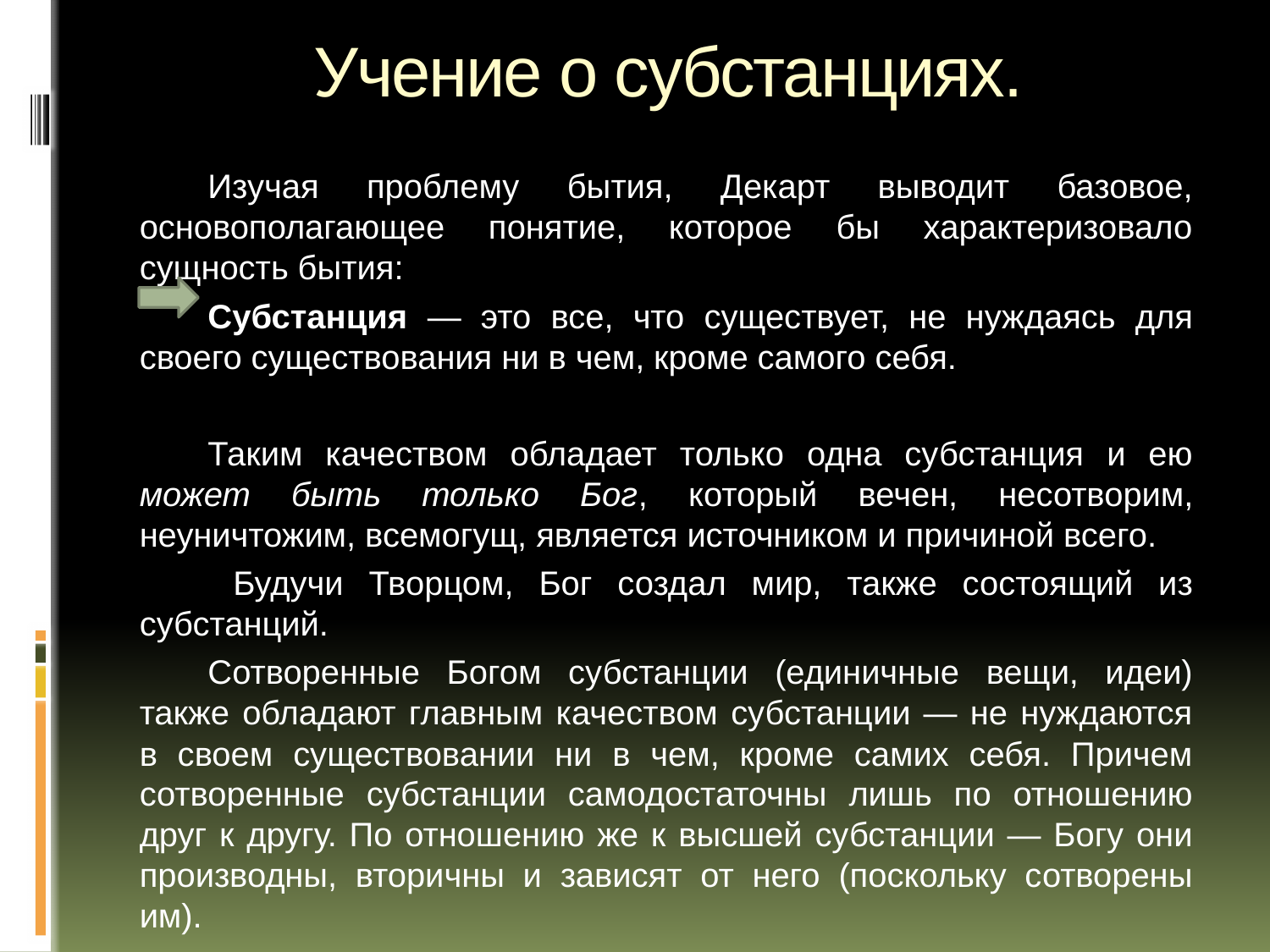

# Учение о субстанциях.
Изучая проблему бытия, Декарт выводит базовое, основополагающее понятие, которое бы характеризовало сущность бытия:
Субстанция — это все, что существует, не нуждаясь для своего существования ни в чем, кроме самого себя.

Таким качеством обладает только одна субстанция и ею может быть только Бог, который вечен, несотворим, неуничтожим, всемогущ, является источником и причиной всего.
 Будучи Творцом, Бог создал мир, также состоящий из субстанций.
Сотворенные Богом субстанции (единичные вещи, идеи) также обладают главным качеством субстанции — не нуждаются в своем существовании ни в чем, кроме самих себя. Причем сотворенные субстанции самодостаточны лишь по отношению друг к другу. По отношению же к высшей субстанции — Богу они производны, вторичны и зависят от него (поскольку сотворены им).